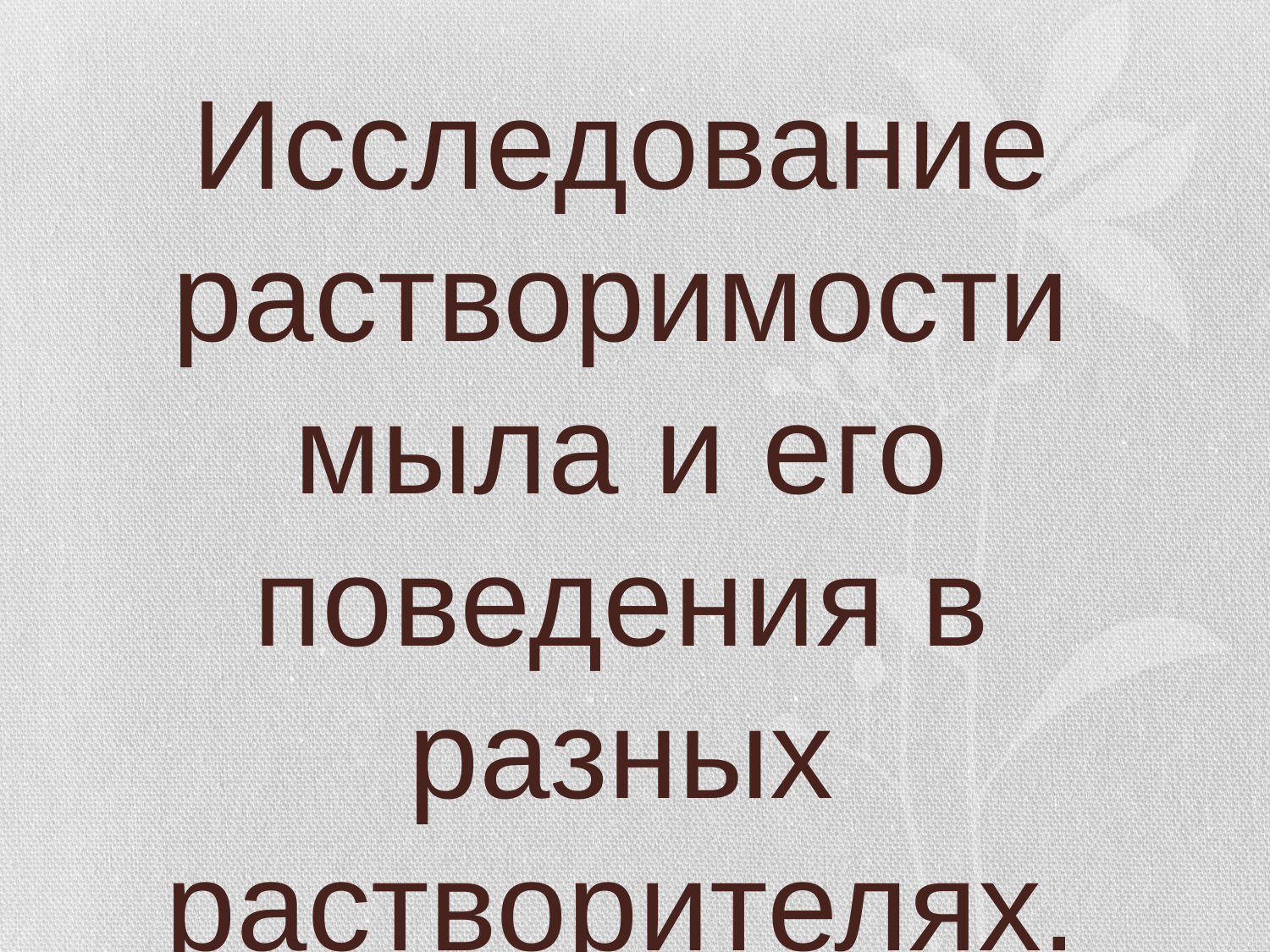

Исследование растворимости мыла и его поведения в разных растворителях.